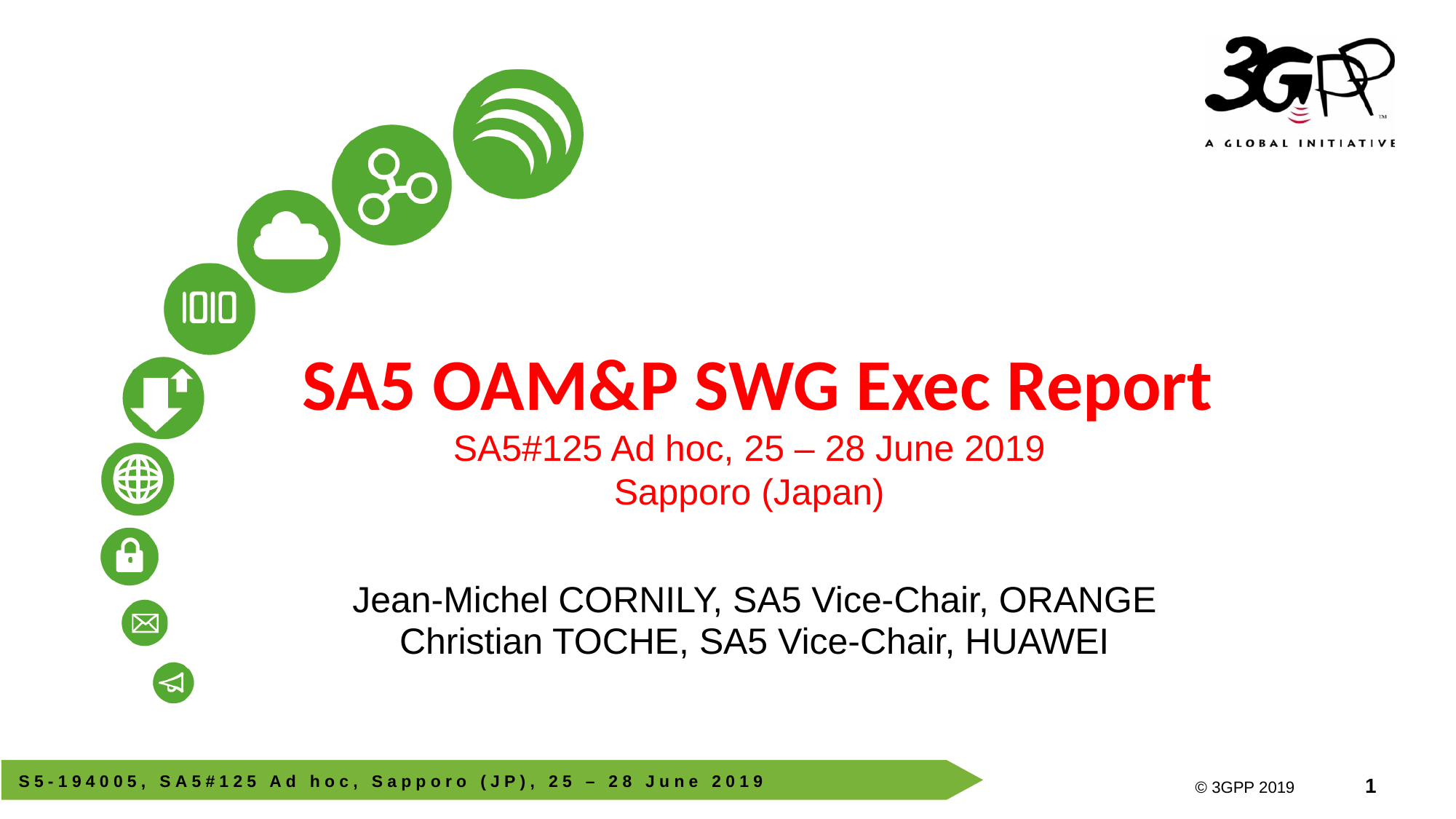

# SA5 OAM&P SWG Exec Report SA5#125 Ad hoc, 25 – 28 June 2019 Sapporo (Japan)
Jean-Michel CORNILY, SA5 Vice-Chair, ORANGE
Christian TOCHE, SA5 Vice-Chair, HUAWEI